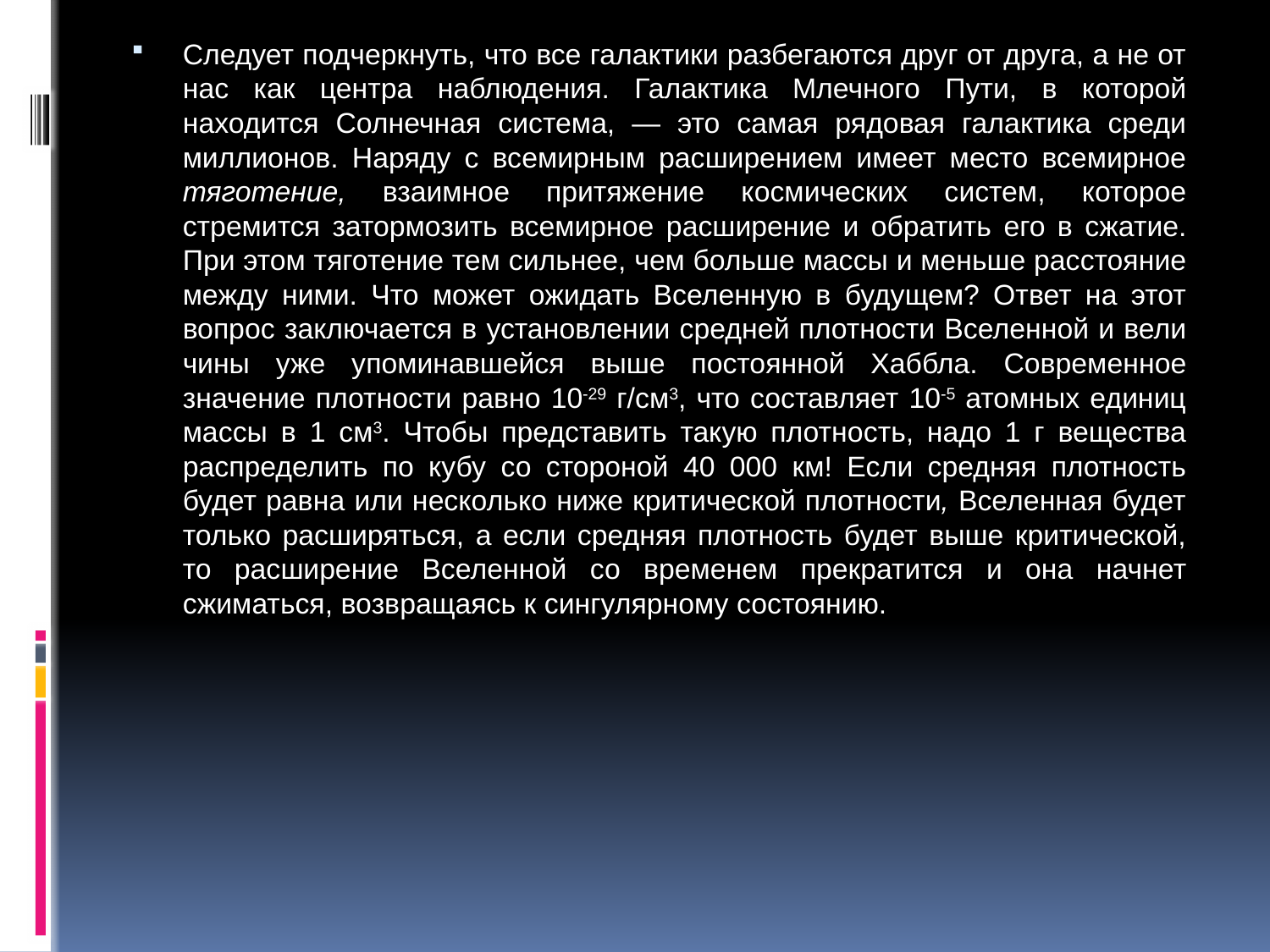

Следует подчеркнуть, что все галактики разбегаются друг от дру­га, а не от нас как центра наблюдения. Галактика Млечного Пути, в которой находится Солнечная система, — это самая рядовая галак­тика среди миллионов. Наряду с всемирным расширением имеет место всемирное тяготение, взаимное притяжение космических систем, которое стремится затормозить всемирное расширение и обратить его в сжатие. При этом тяготение тем сильнее, чем больше массы и меньше расстояние между ними. Что может ожидать Вселенную в будущем? Ответ на этот вопрос заключается в установлении средней плотности Вселенной и вели­чины уже упоминавшейся выше постоянной Хаббла. Современное значение плотности равно 10-29 г/см3, что составляет 10-5 атомных единиц массы в 1 см3. Чтобы представить такую плотность, надо 1 г вещества распределить по кубу со стороной 40 000 км! Если средняя плотность будет равна или несколько ниже критической плотности, Вселенная будет только расширяться, а если средняя плотность будет выше критической, то расширение Вселенной со временем прекратится и она начнет сжиматься, возвращаясь к сингулярному состоянию.